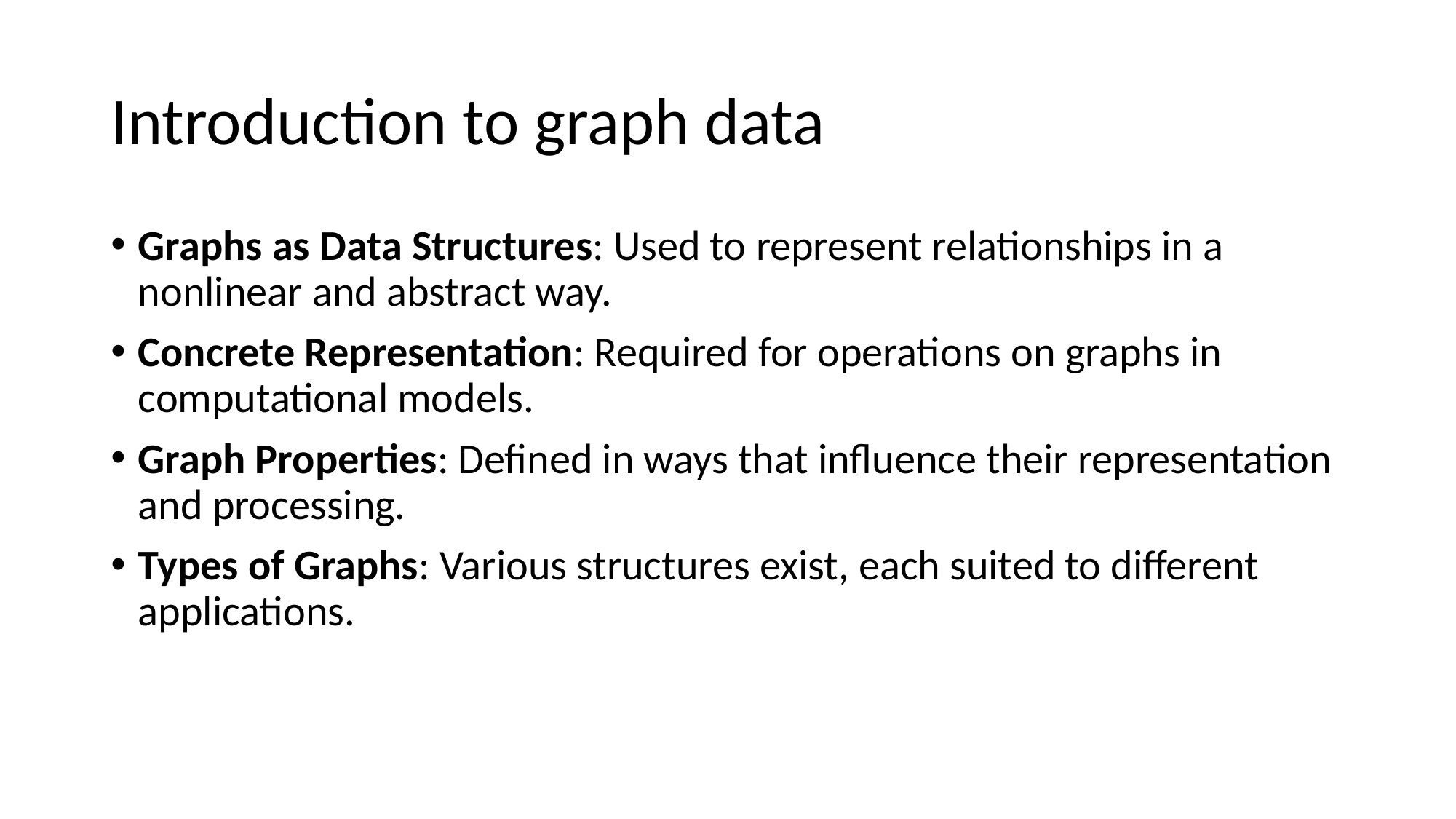

# Introduction to graph data
Graphs as Data Structures: Used to represent relationships in a nonlinear and abstract way.
Concrete Representation: Required for operations on graphs in computational models.
Graph Properties: Defined in ways that influence their representation and processing.
Types of Graphs: Various structures exist, each suited to different applications.